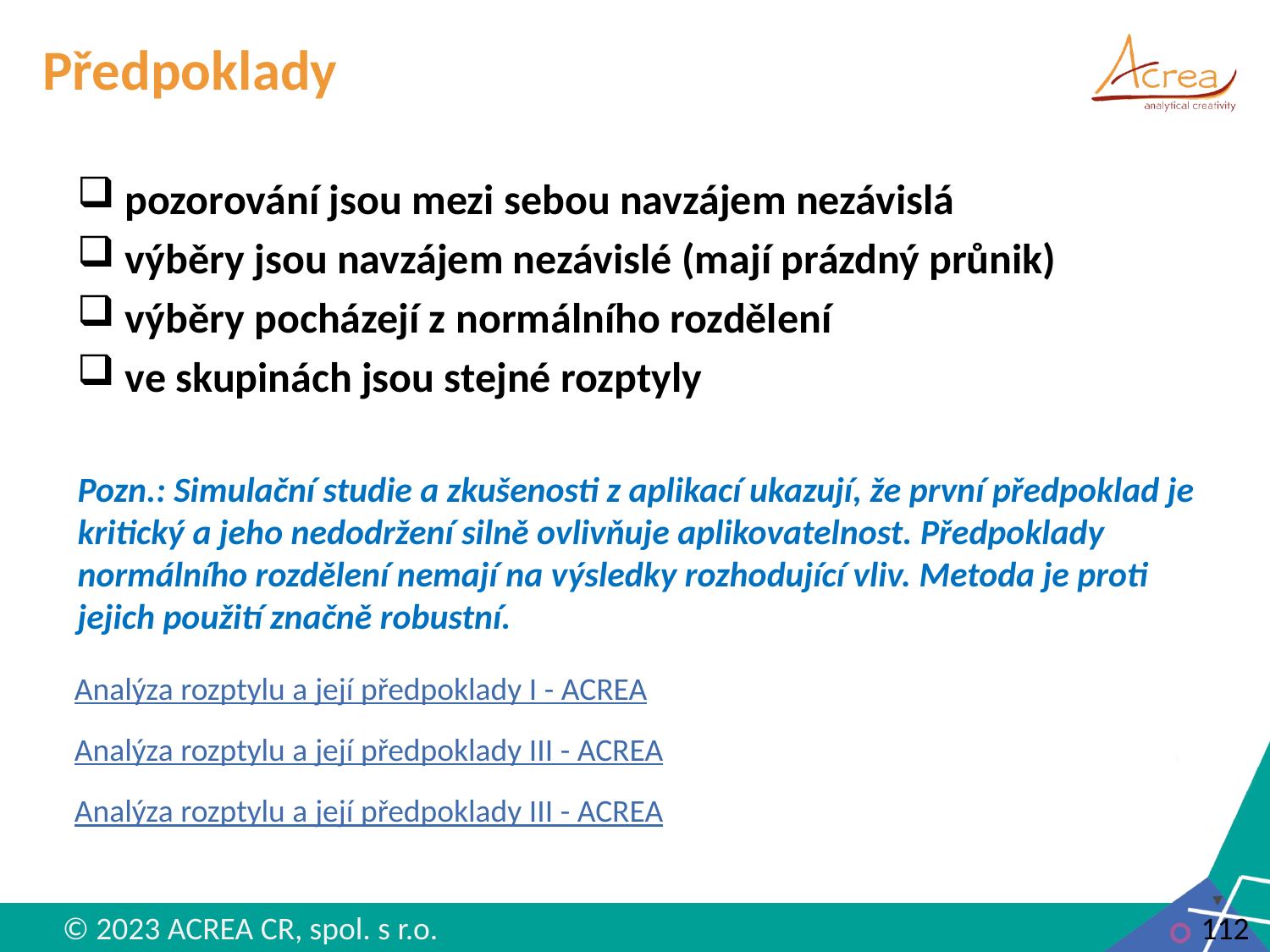

# Předpoklady
pozorování jsou mezi sebou navzájem nezávislá
výběry jsou navzájem nezávislé (mají prázdný průnik)
výběry pocházejí z normálního rozdělení
ve skupinách jsou stejné rozptyly

Pozn.: Simulační studie a zkušenosti z aplikací ukazují, že první předpoklad je kritický a jeho nedodržení silně ovlivňuje aplikovatelnost. Předpoklady normálního rozdělení nemají na výsledky rozhodující vliv. Metoda je proti jejich použití značně robustní.
Analýza rozptylu a její předpoklady I - ACREA
Analýza rozptylu a její předpoklady III - ACREA
Analýza rozptylu a její předpoklady III - ACREA
112